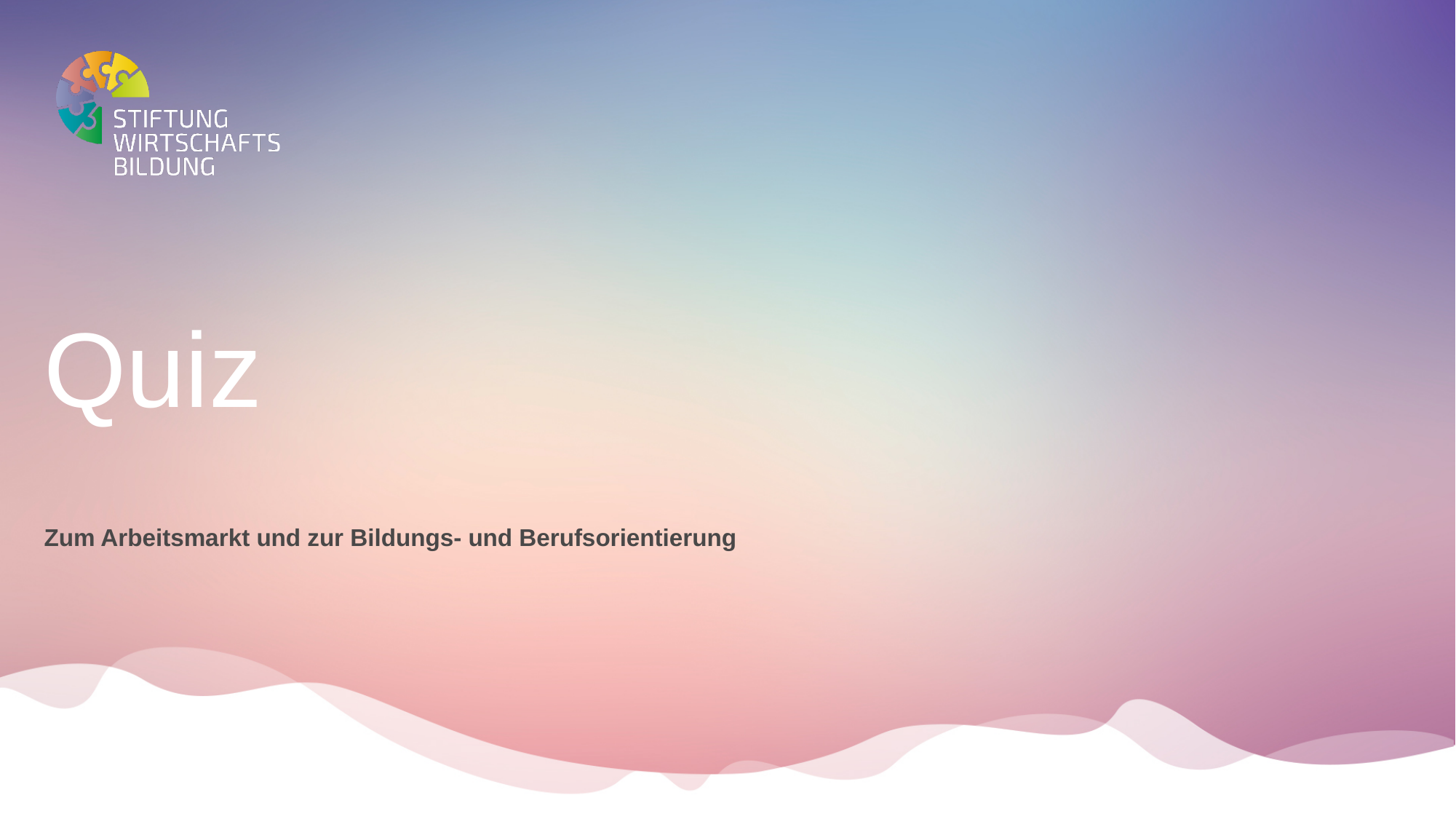

# Quiz
Zum Arbeitsmarkt und zur Bildungs- und Berufsorientierung